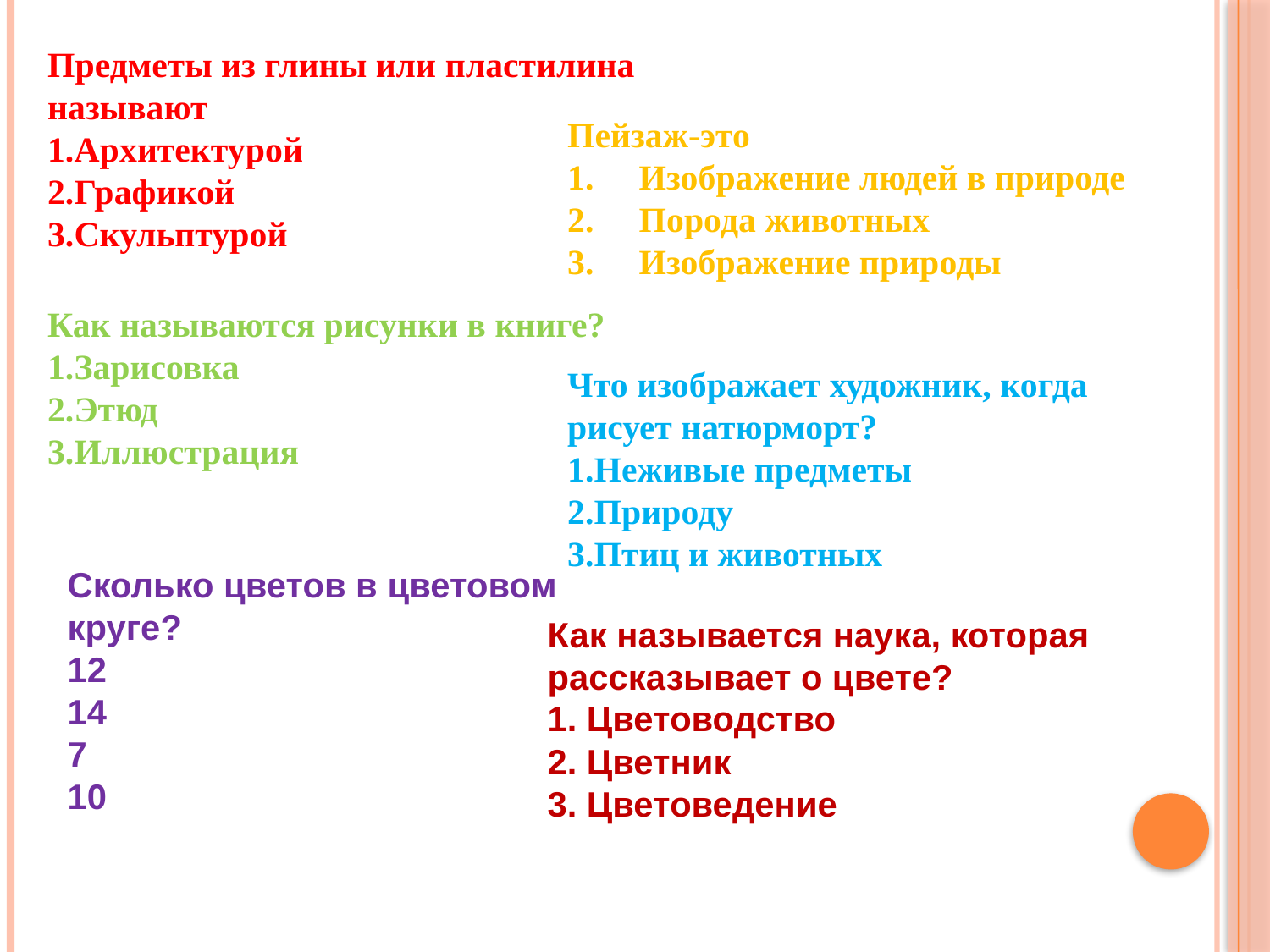

Предметы из глины или пластилина называют
Архитектурой
Графикой
Скульптурой
Пейзаж-это
Изображение людей в природе
Порода животных
Изображение природы
Как называются рисунки в книге?
Зарисовка
Этюд
Иллюстрация
Что изображает художник, когда рисует натюрморт?
Неживые предметы
Природу
Птиц и животных

Сколько цветов в цветовом круге?
12
14
7
10
Как называется наука, которая рассказывает о цвете?
1. Цветоводство
2. Цветник
3. Цветоведение